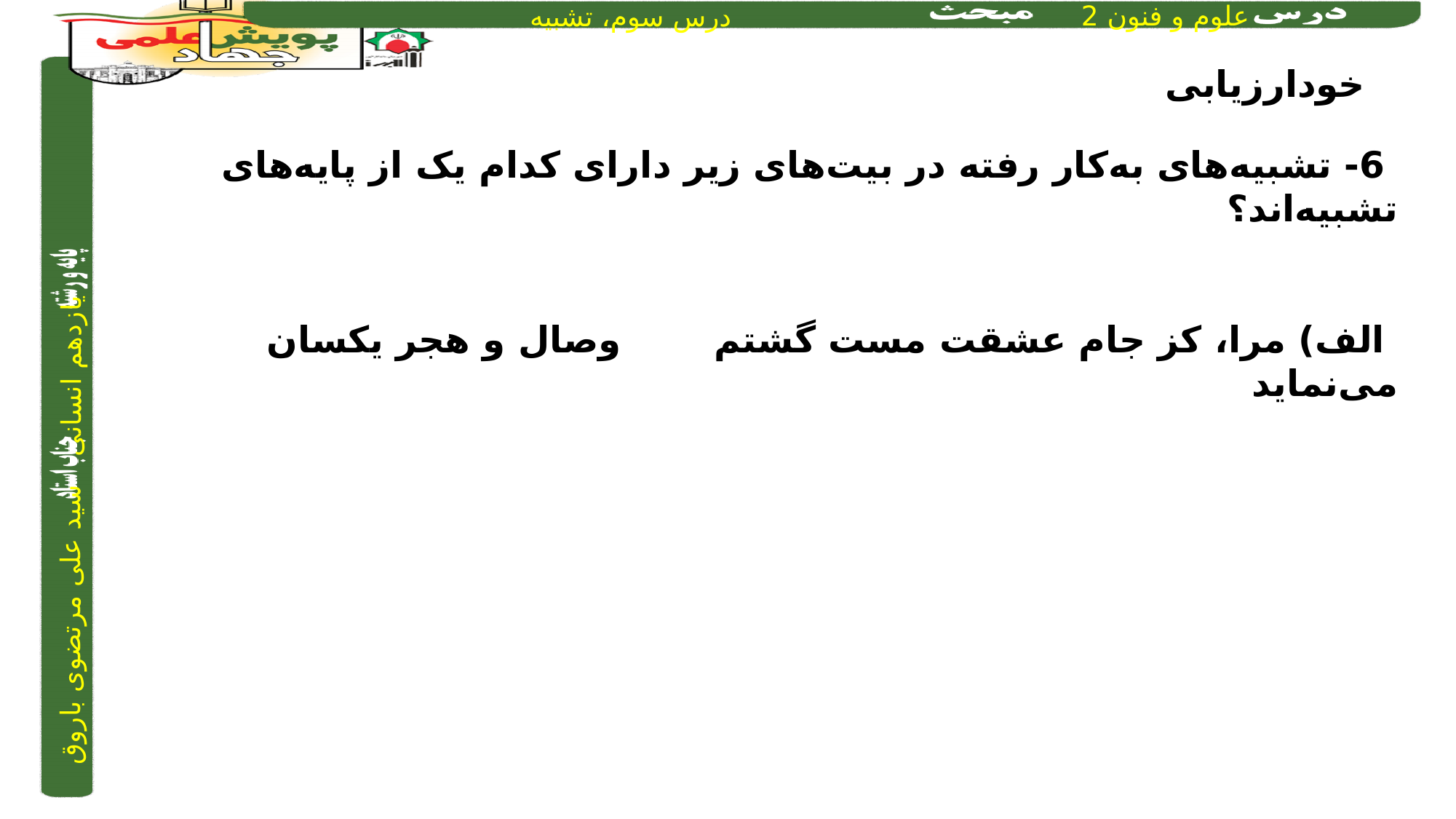

خودارزیابی
 6- تشبیه‌های به‌کار رفته در بیت‌های زیر دارای کدام یک از پایه‌های تشبیه‌اند؟

 الف) مرا، کز جام عشقت مست گشتم		 وصال و هجر یکسان می‌نماید